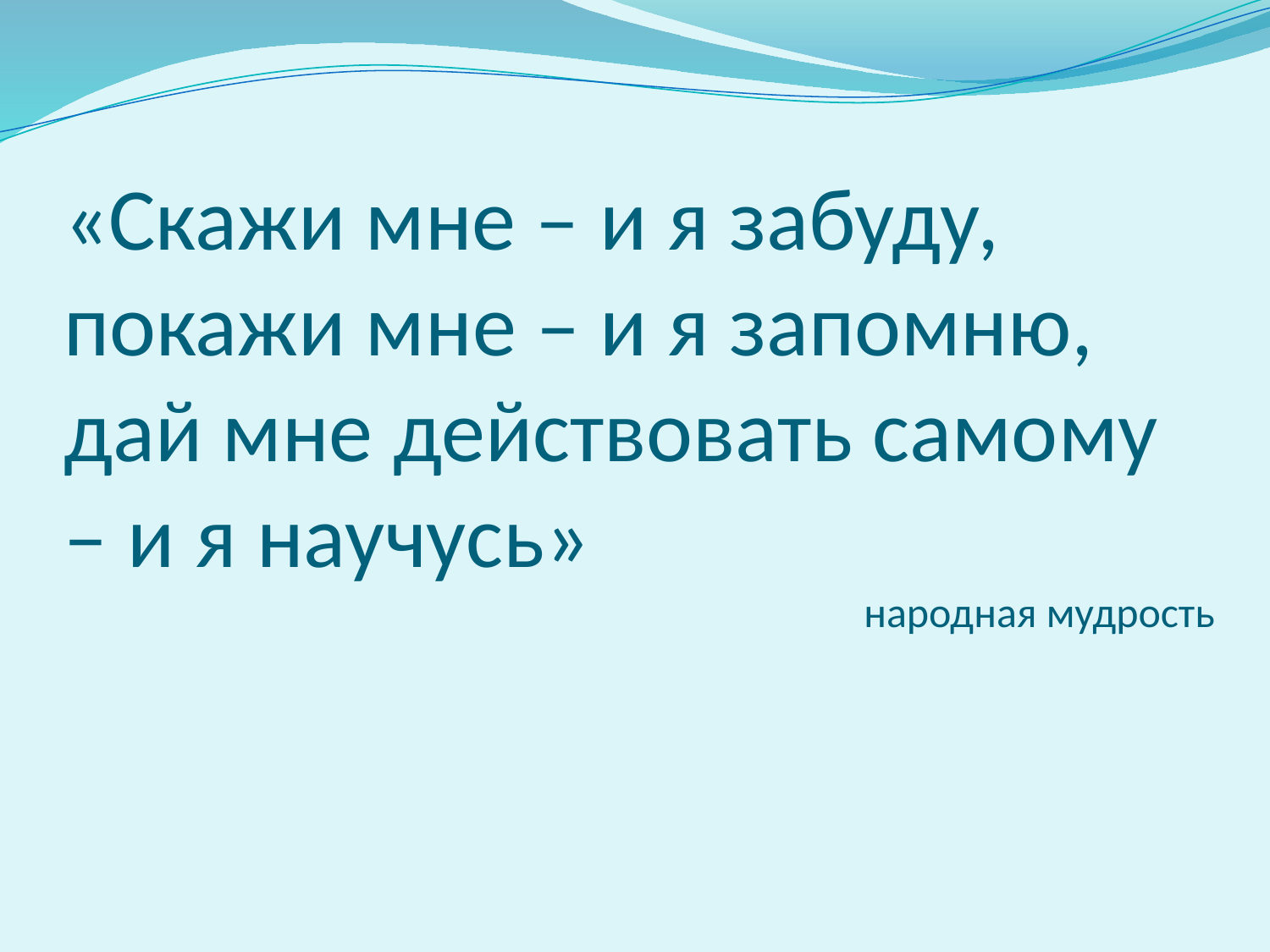

# «Скажи мне – и я забуду, покажи мне – и я запомню, дай мне действовать самому – и я научусь» народная мудрость